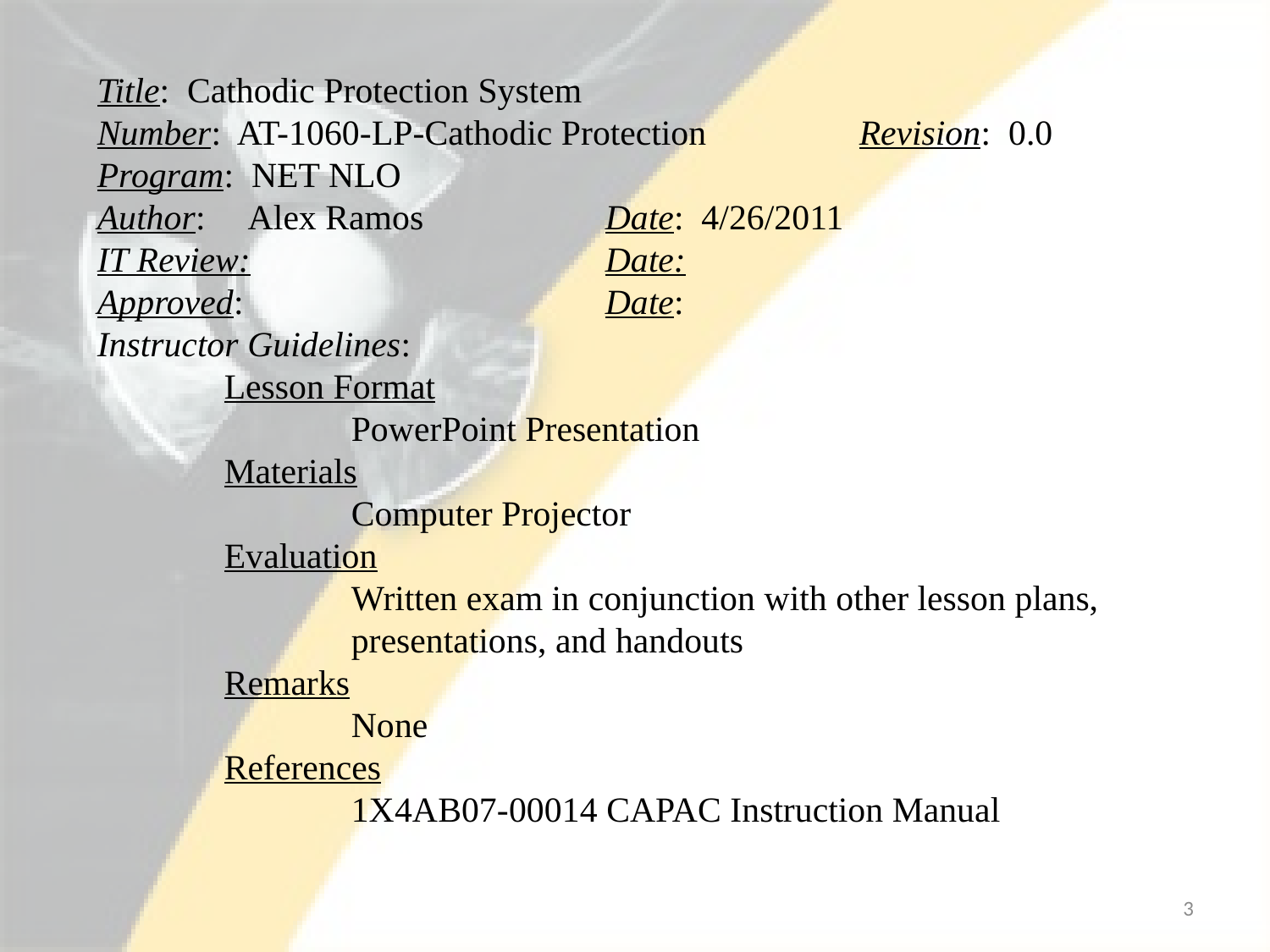

Title:  Cathodic Protection System
Number:  AT-1060-LP-Cathodic Protection		Revision:  0.0
Program:  NET NLO
Author:     Alex Ramos		Date:  4/26/2011
IT Review:			Date:
Approved:  			Date:
Instructor Guidelines:
	Lesson Format
		PowerPoint Presentation
	Materials
		Computer Projector
	Evaluation
		Written exam in conjunction with other lesson plans,
		presentations, and handouts
	Remarks
		None
	References
		1X4AB07-00014 CAPAC Instruction Manual
3